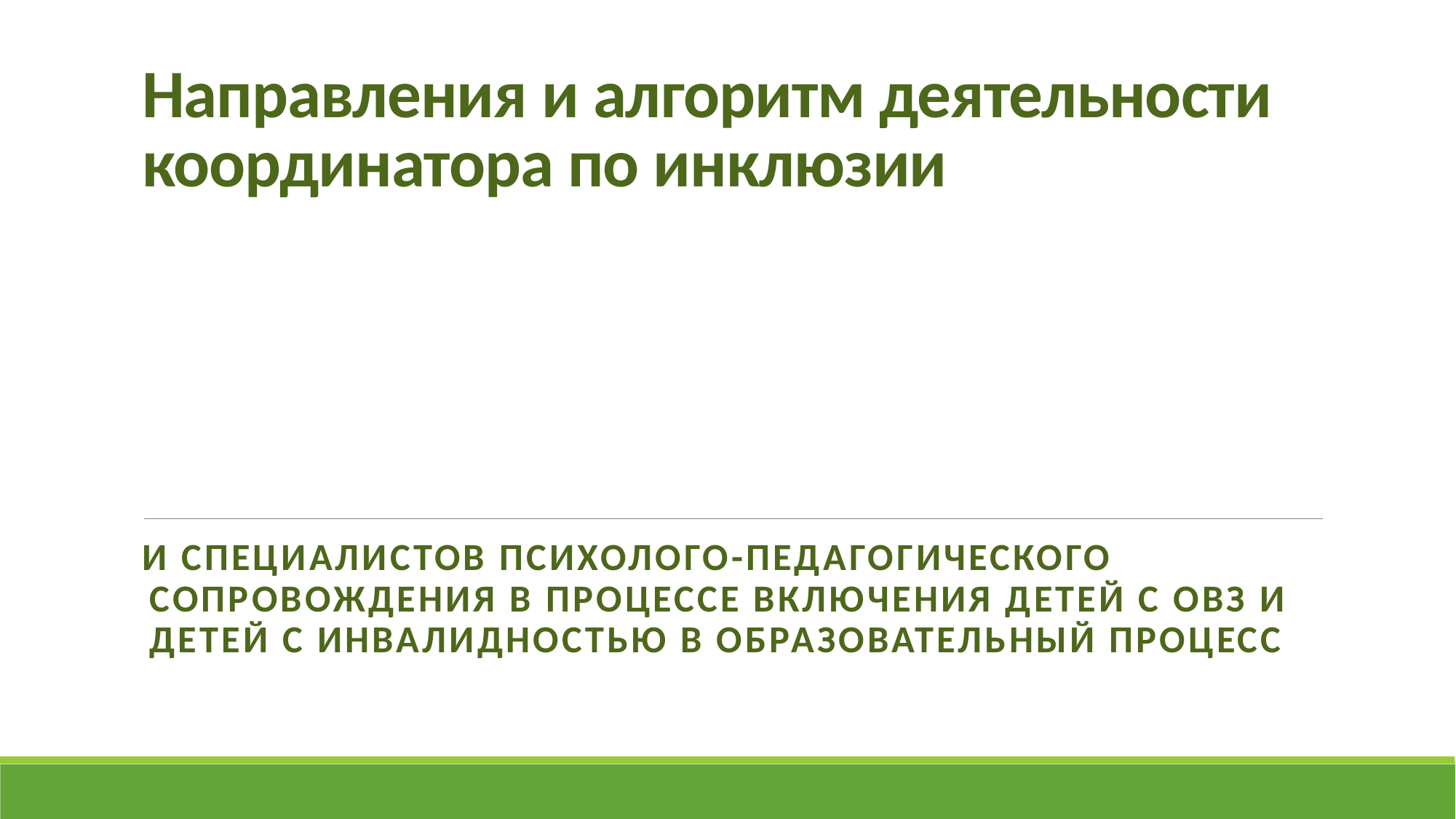

и специалистов психолого-педагогического сопровождения в процессе включения детей с ОВЗ и детей с инвалидностью в образовательный процесс

Направления и алгоритм деятельности координатора по инклюзии